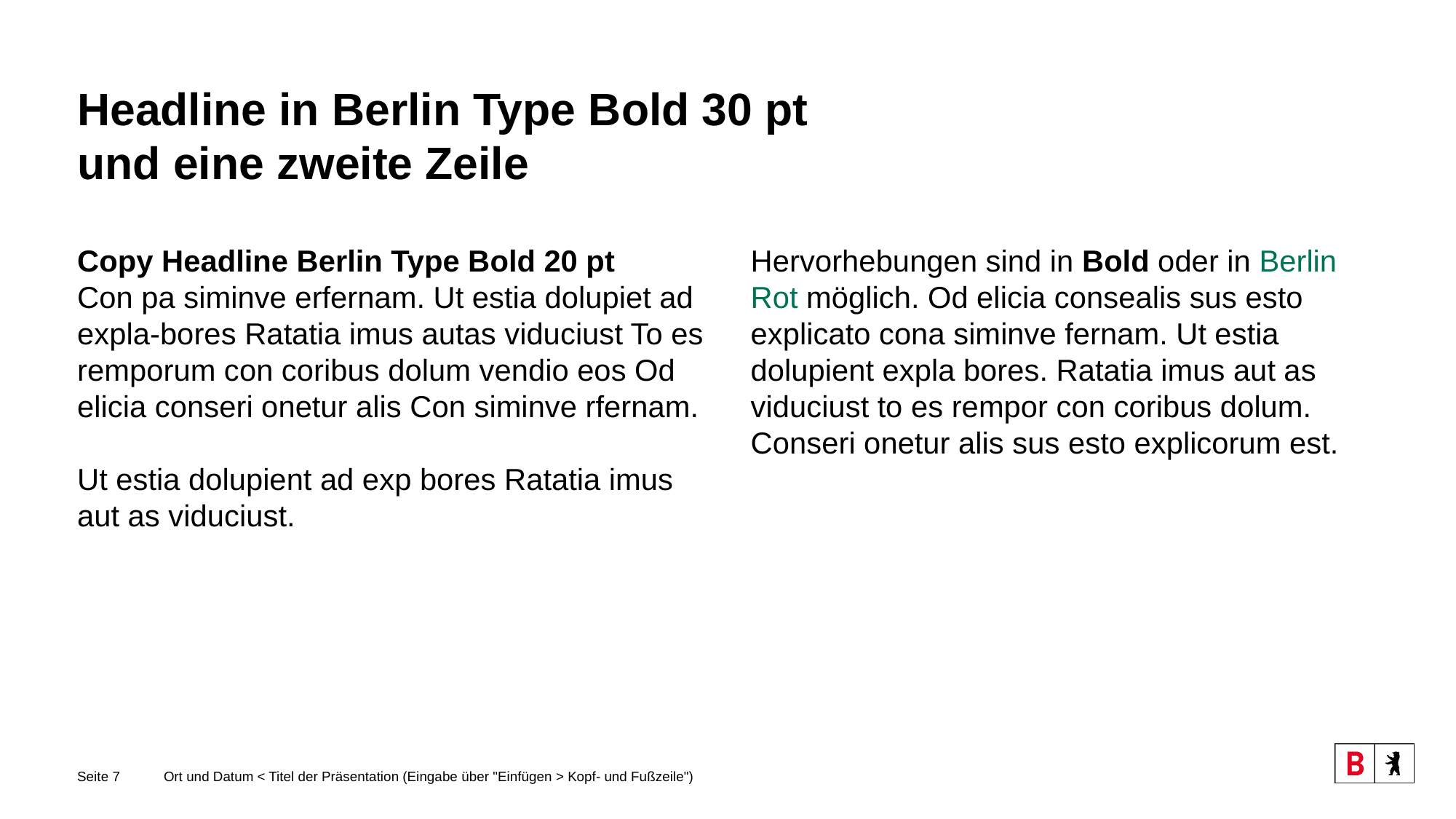

# Headline in Berlin Type Bold 30 pt und eine zweite Zeile
Copy Headline Berlin Type Bold 20 pt
Con pa siminve erfernam. Ut estia dolupiet ad expla-bores Ratatia imus autas viduciust To es remporum con coribus dolum vendio eos Od elicia conseri onetur alis Con siminve rfernam.
Ut estia dolupient ad exp bores Ratatia imus
aut as viduciust.
Hervorhebungen sind in Bold oder in Berlin Rot möglich. Od elicia consealis sus esto explicato cona siminve fernam. Ut estia dolupient expla bores. Ratatia imus aut as viduciust to es rempor con coribus dolum. Conseri onetur alis sus esto explicorum est.
Seite 7
Ort und Datum < Titel der Präsentation (Eingabe über "Einfügen > Kopf- und Fußzeile")